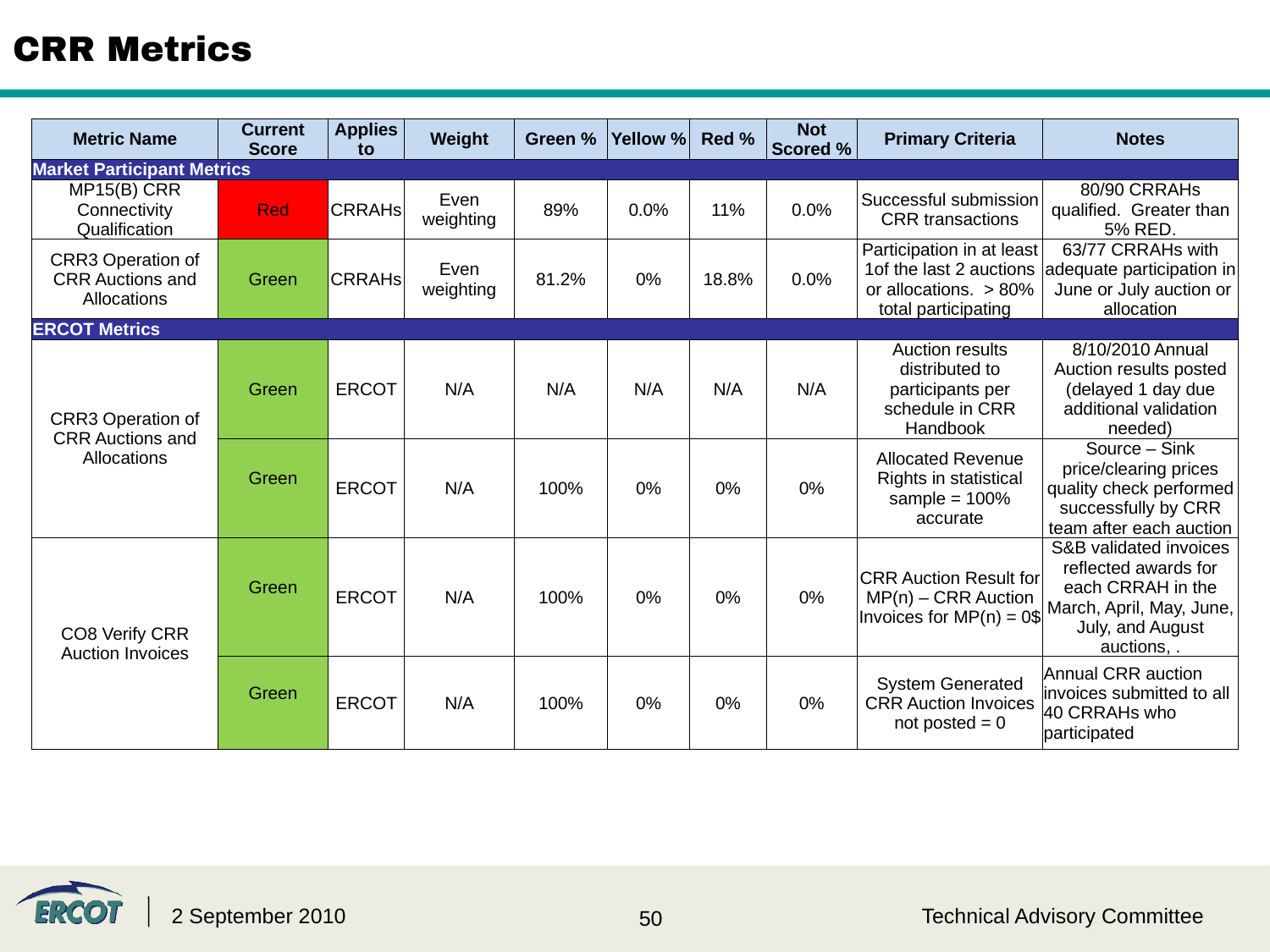

# CRR Metrics
| Metric Name | Current Score | Applies to | Weight | Green % | Yellow % | Red % | Not Scored % | Primary Criteria | Notes |
| --- | --- | --- | --- | --- | --- | --- | --- | --- | --- |
| Market Participant Metrics |  |  |  |  |  |  |  |  |  |
| MP15(B) CRR Connectivity Qualification | Red | CRRAHs | Even weighting | 89% | 0.0% | 11% | 0.0% | Successful submission CRR transactions | 80/90 CRRAHs qualified. Greater than 5% RED. |
| CRR3 Operation of CRR Auctions and Allocations | Green | CRRAHs | Even weighting | 81.2% | 0% | 18.8% | 0.0% | Participation in at least 1of the last 2 auctions or allocations. > 80% total participating | 63/77 CRRAHs with adequate participation in June or July auction or allocation |
| ERCOT Metrics |  |  |  |  |  |  |  |  |  |
| CRR3 Operation of CRR Auctions and Allocations | Green | ERCOT | N/A | N/A | N/A | N/A | N/A | Auction results distributed to participants per schedule in CRR Handbook | 8/10/2010 Annual Auction results posted (delayed 1 day due additional validation needed) |
|  | Green | ERCOT | N/A | 100% | 0% | 0% | 0% | Allocated Revenue Rights in statistical sample = 100% accurate | Source – Sink price/clearing prices quality check performed successfully by CRR team after each auction |
| CO8 Verify CRR Auction Invoices | Green | ERCOT | N/A | 100% | 0% | 0% | 0% | CRR Auction Result for MP(n) – CRR Auction Invoices for MP(n) = 0$ | S&B validated invoices reflected awards for each CRRAH in the March, April, May, June, July, and August auctions, . |
|  | Green | ERCOT | N/A | 100% | 0% | 0% | 0% | System Generated CRR Auction Invoices not posted = 0 | Annual CRR auction invoices submitted to all 40 CRRAHs who participated |
2 September 2010
Technical Advisory Committee